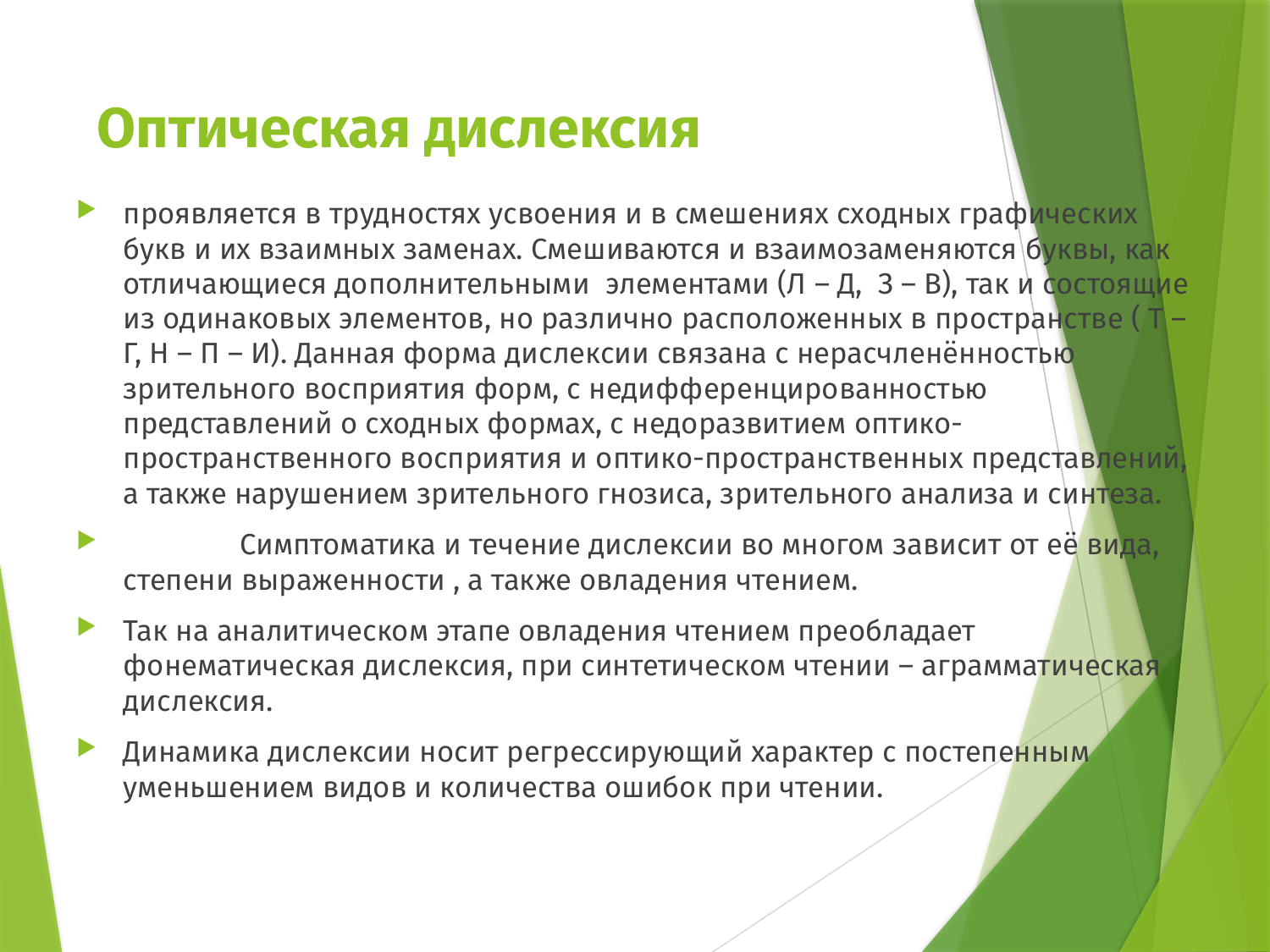

# Оптическая дислексия
проявляется в трудностях усвоения и в смешениях сходных графических букв и их взаимных заменах. Смешиваются и взаимозаменяются буквы, как отличающиеся дополнительными  элементами (Л – Д,  З – В), так и состоящие из одинаковых элементов, но различно расположенных в пространстве ( Т – Г, Н – П – И). Данная форма дислексии связана с нерасчленённостью зрительного восприятия форм, с недифференцированностью представлений о сходных формах, с недоразвитием оптико-пространственного восприятия и оптико-пространственных представлений, а также нарушением зрительного гнозиса, зрительного анализа и синтеза.
	Симптоматика и течение дислексии во многом зависит от её вида, степени выраженности , а также овладения чтением.
Так на аналитическом этапе овладения чтением преобладает фонематическая дислексия, при синтетическом чтении – аграмматическая дислексия.
Динамика дислексии носит регрессирующий характер с постепенным уменьшением видов и количества ошибок при чтении.